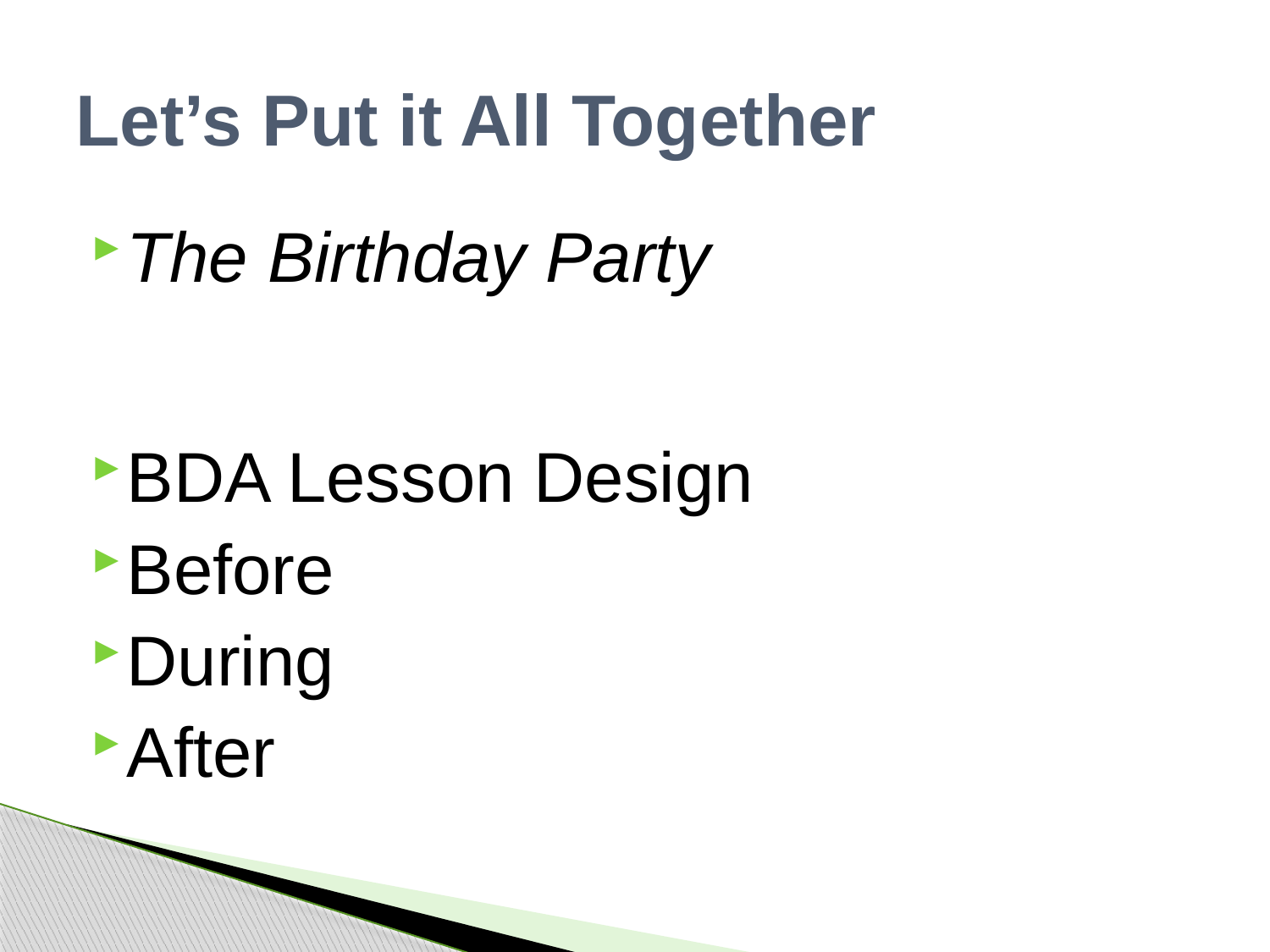

# Let’s Put it All Together
The Birthday Party

BDA Lesson Design
Before
During
After